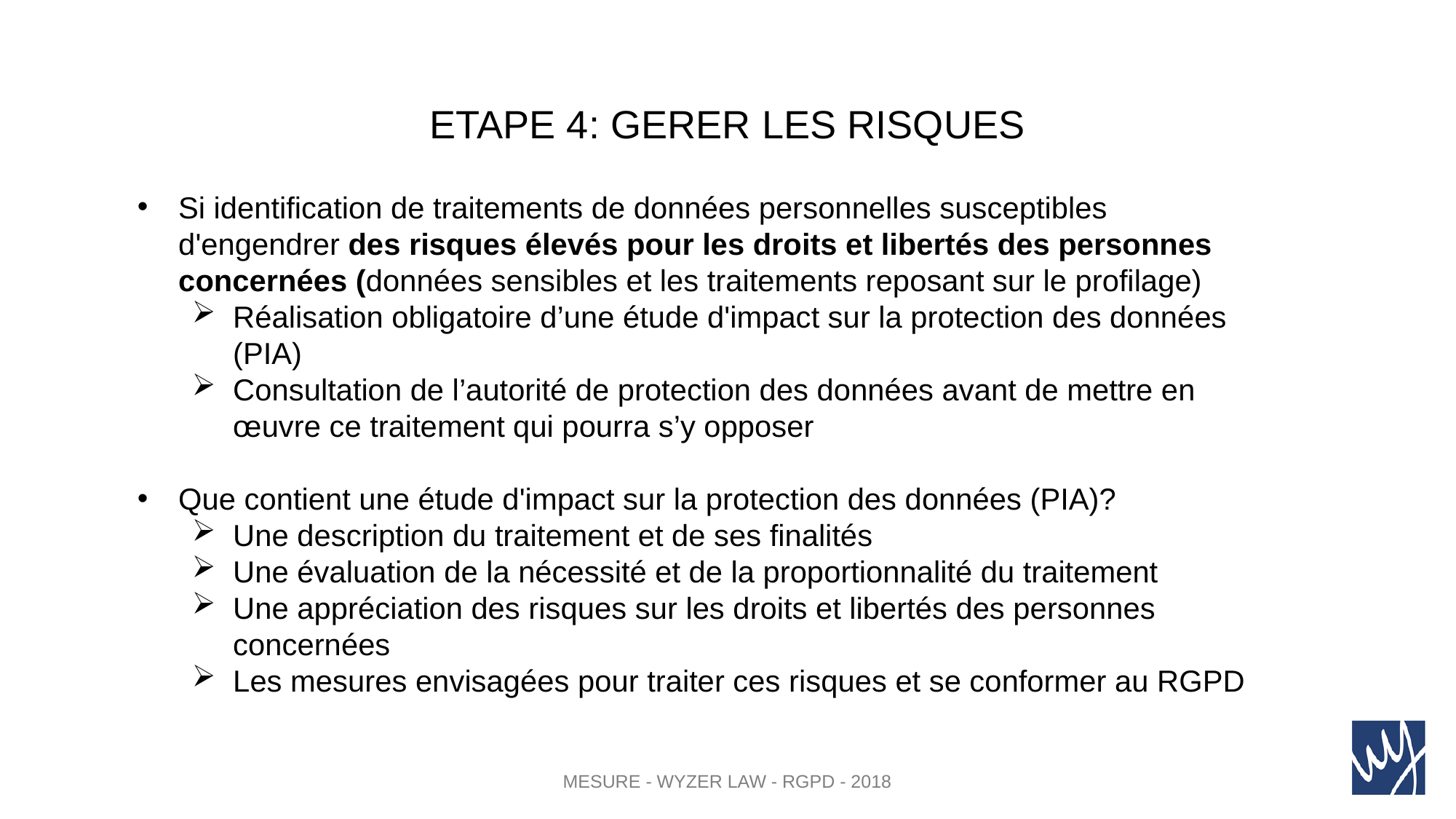

ETAPE 4: GERER LES RISQUES
Si identification de traitements de données personnelles susceptibles d'engendrer des risques élevés pour les droits et libertés des personnes concernées (données sensibles et les traitements reposant sur le profilage)
Réalisation obligatoire d’une étude d'impact sur la protection des données (PIA)
Consultation de l’autorité de protection des données avant de mettre en œuvre ce traitement qui pourra s’y opposer

Que contient une étude d'impact sur la protection des données (PIA)?
Une description du traitement et de ses finalités
Une évaluation de la nécessité et de la proportionnalité du traitement
Une appréciation des risques sur les droits et libertés des personnes concernées
Les mesures envisagées pour traiter ces risques et se conformer au RGPD
MESURE - WYZER LAW - RGPD - 2018